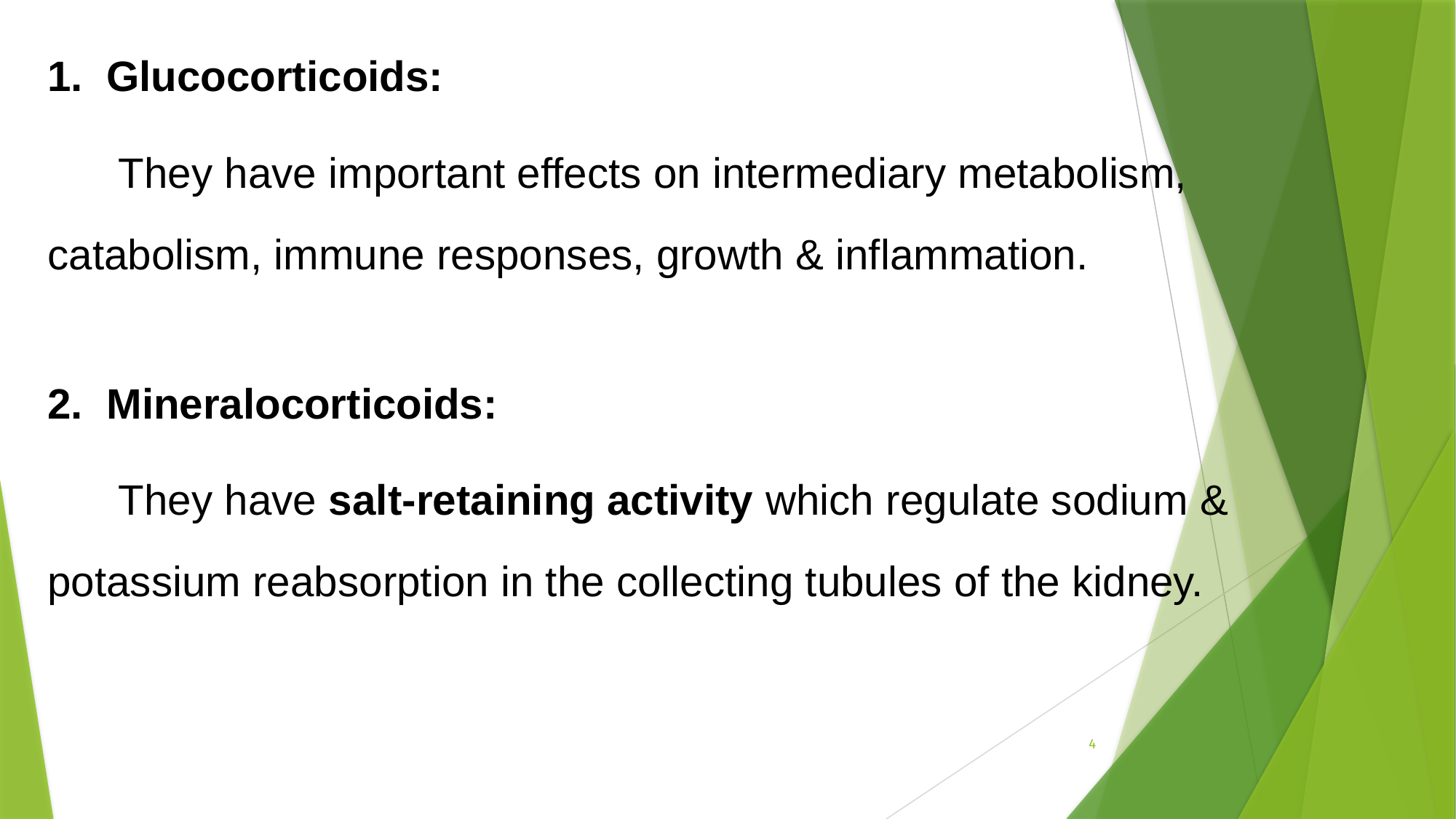

1.  Glucocorticoids:
      They have important effects on intermediary metabolism, catabolism, immune responses, growth & inflammation.

2.  Mineralocorticoids:
      They have salt-retaining activity which regulate sodium & potassium reabsorption in the collecting tubules of the kidney.

4